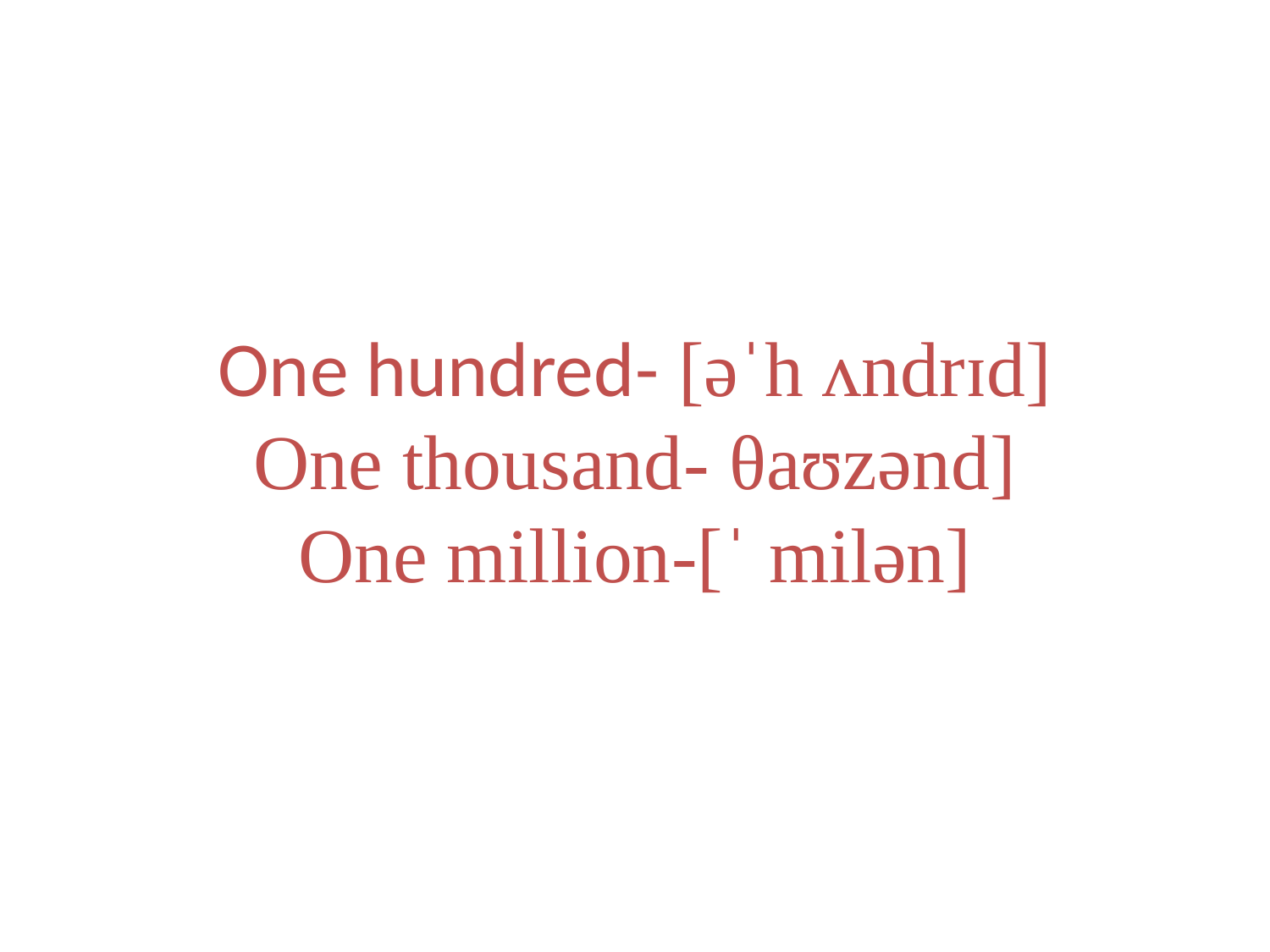

# One hundred- [әˈh ʌndrɪd] One thousand- θaʊzәnd] One million-[ˈ milәn]